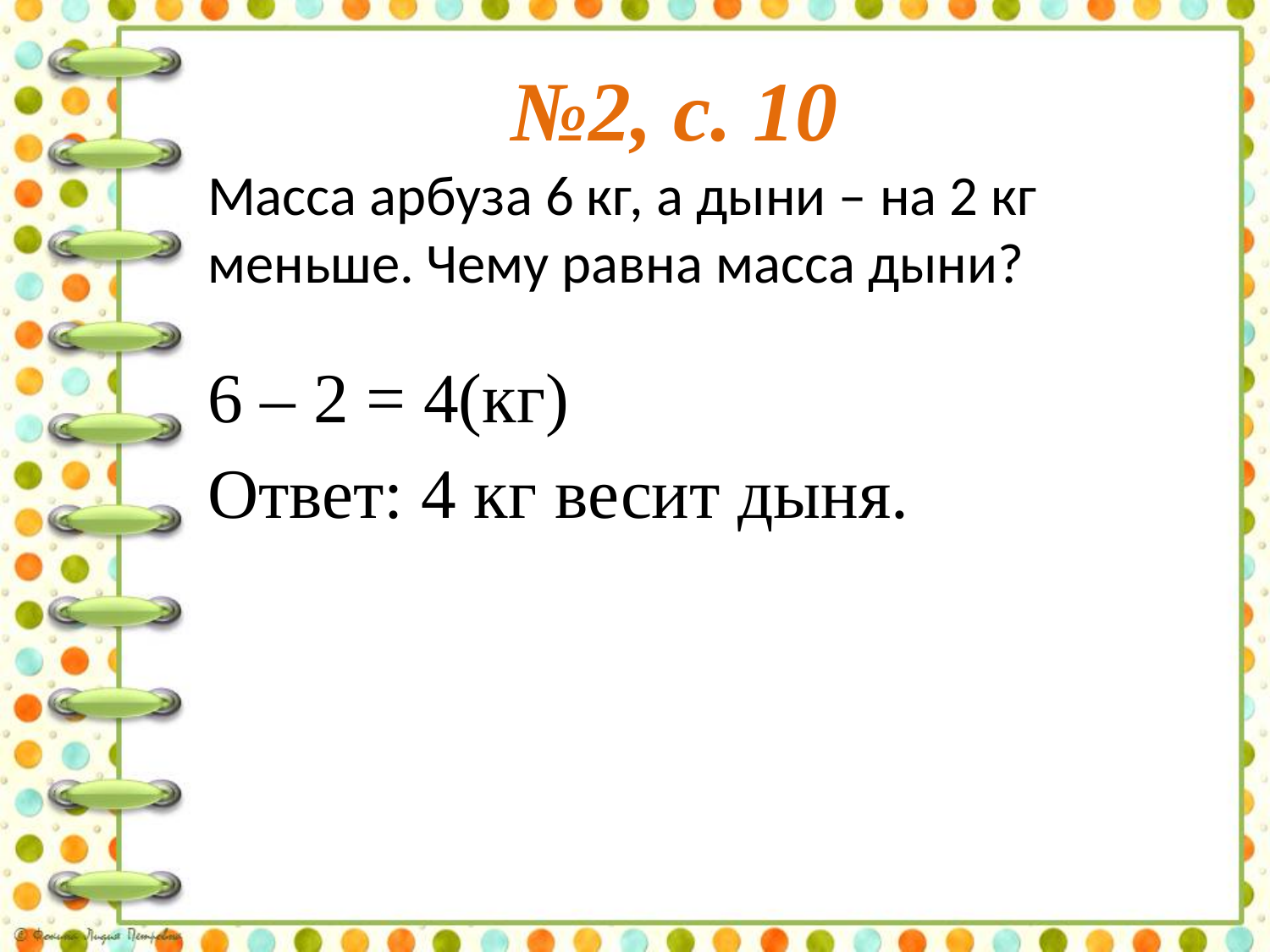

№2, с. 10
Масса арбуза 6 кг, а дыни – на 2 кг меньше. Чему равна масса дыни?

6 – 2 = 4(кг)
Ответ: 4 кг весит дыня.